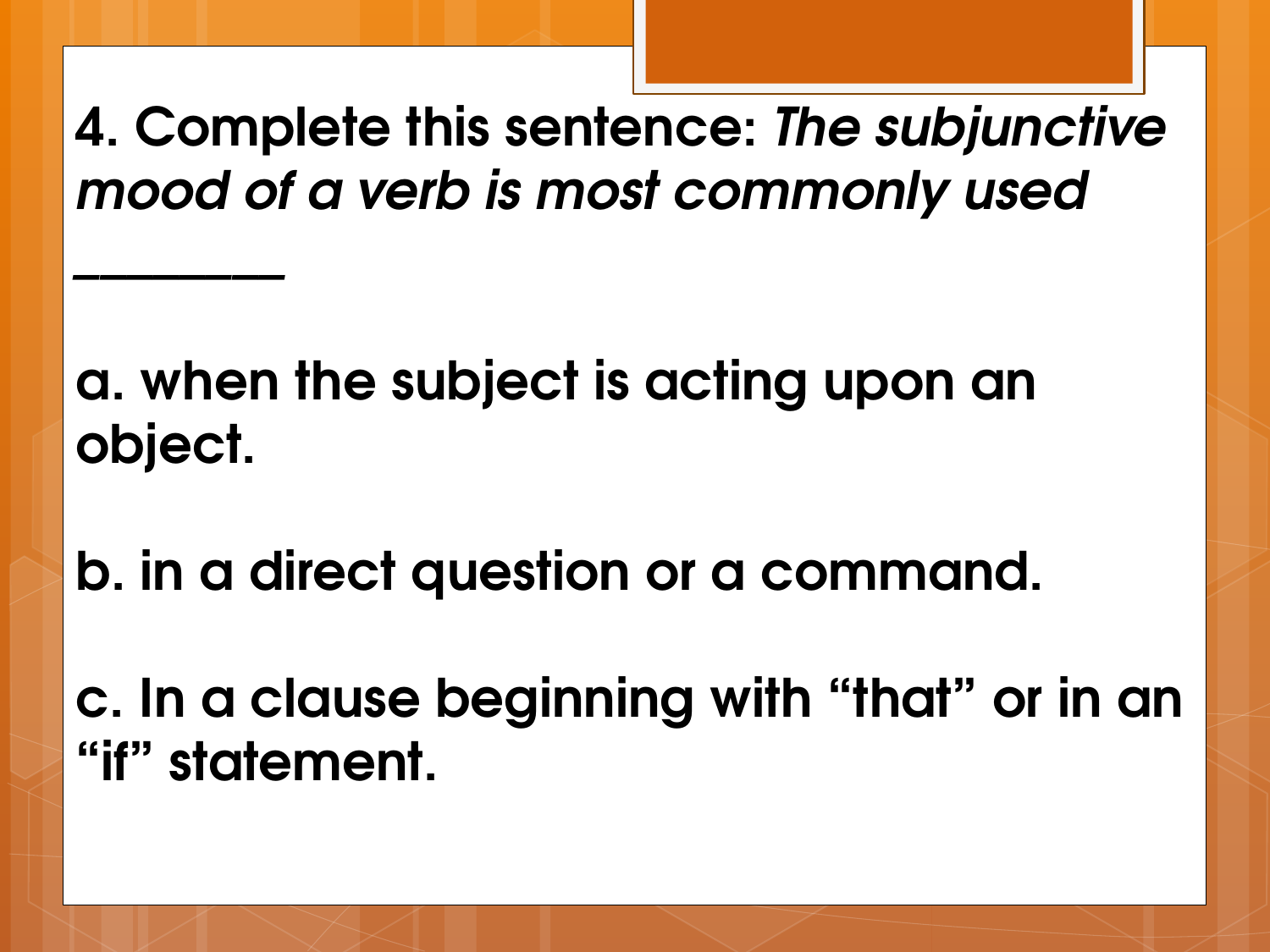

4. Complete this sentence: The subjunctive mood of a verb is most commonly used ________
a. when the subject is acting upon an object.
b. in a direct question or a command.
c. In a clause beginning with “that” or in an “if” statement.